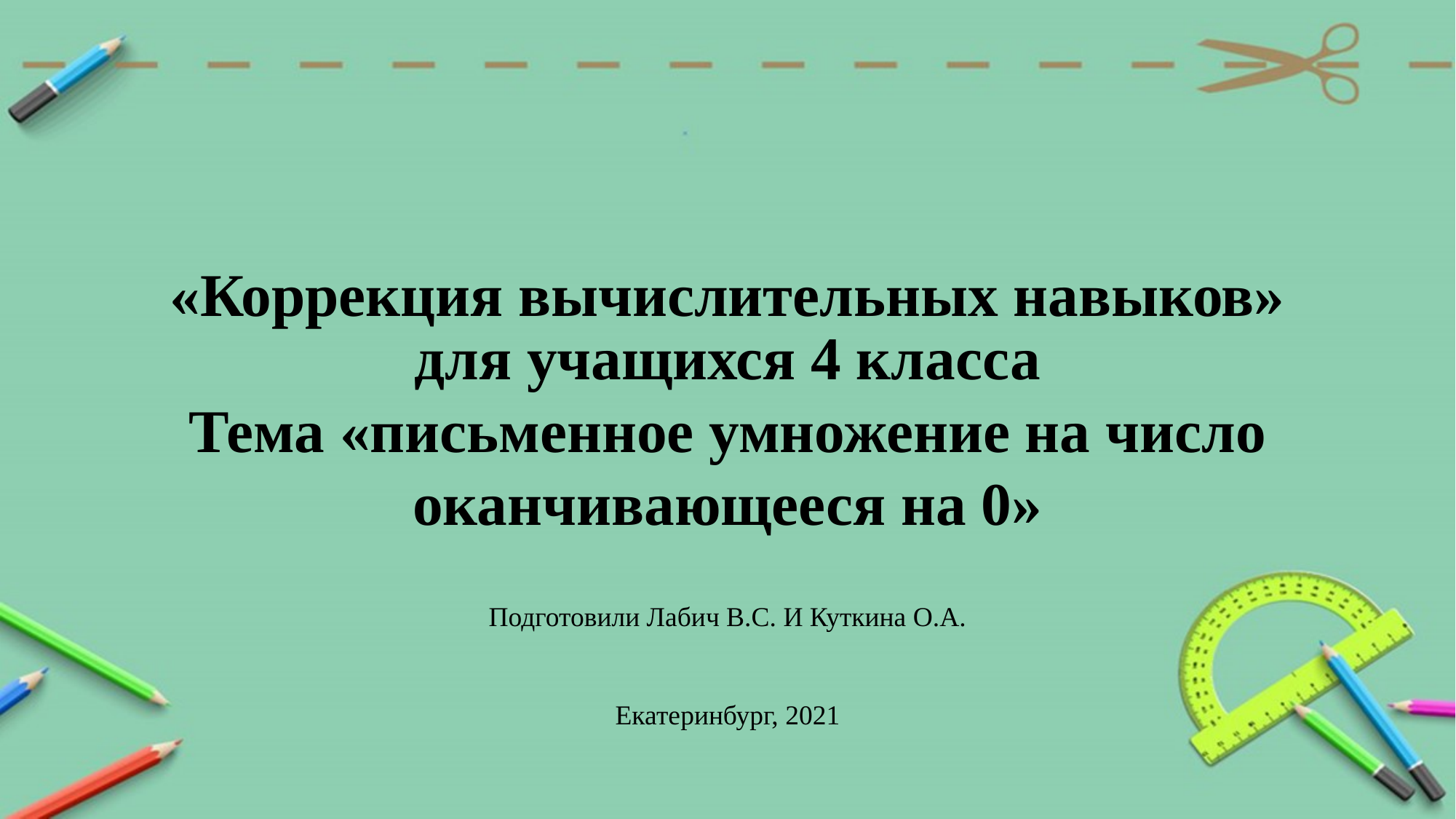

«Коррекция вычислительных навыков»
для учащихся 4 класса
Тема «письменное умножение на число оканчивающееся на 0»
Подготовили Лабич В.С. И Куткина О.А.

Екатеринбург, 2021